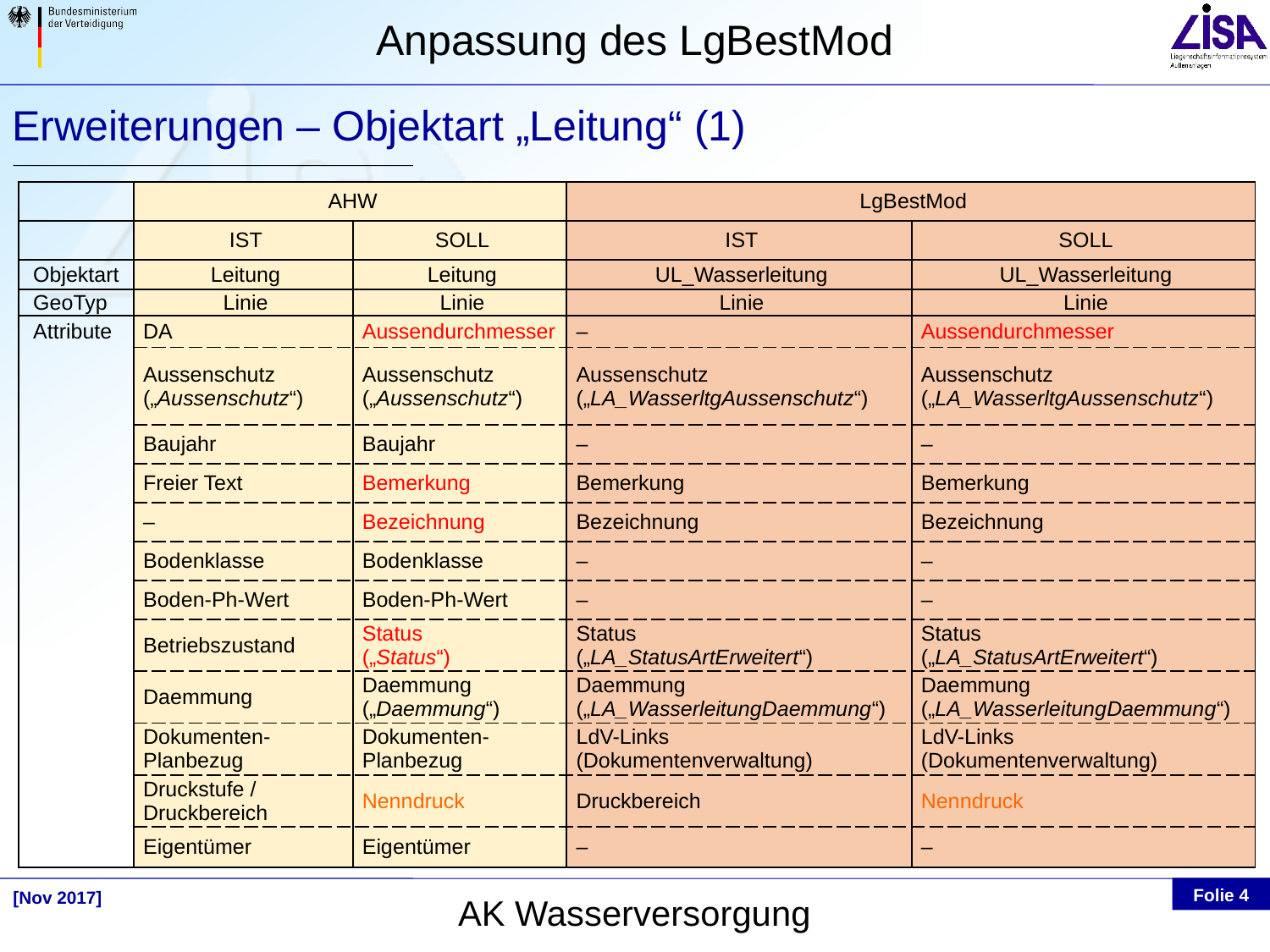

Erweiterungen – Objektart „Leitung“ (1)

|  | AHW |  | LgBestMod |  |
| --- | --- | --- | --- | --- |
|  | IST | SOLL | IST | SOLL |
| Objektart | Leitung | Leitung | UL\_Wasserleitung | UL\_Wasserleitung |
| GeoTyp | Linie | Linie | Linie | Linie |
| Attribute | DA | Aussendurchmesser | – | Aussendurchmesser |
|  | Aussenschutz („Aussenschutz“) | Aussenschutz („Aussenschutz“) | Aussenschutz („LA\_WasserltgAussenschutz“) | Aussenschutz („LA\_WasserltgAussenschutz“) |
|  | Baujahr | Baujahr | – | – |
|  | Freier Text | Bemerkung | Bemerkung | Bemerkung |
|  | – | Bezeichnung | Bezeichnung | Bezeichnung |
|  | Bodenklasse | Bodenklasse | – | – |
|  | Boden-Ph-Wert | Boden-Ph-Wert | – | – |
|  | Betriebszustand | Status („Status“) | Status („LA\_StatusArtErweitert“) | Status („LA\_StatusArtErweitert“) |
|  | Daemmung | Daemmung („Daemmung“) | Daemmung („LA\_WasserleitungDaemmung“) | Daemmung („LA\_WasserleitungDaemmung“) |
|  | Dokumenten-Planbezug | Dokumenten-Planbezug | LdV-Links (Dokumentenverwaltung) | LdV-Links (Dokumentenverwaltung) |
|  | Druckstufe / Druckbereich | Nenndruck | Druckbereich | Nenndruck |
|  | Eigentümer | Eigentümer | – | – |